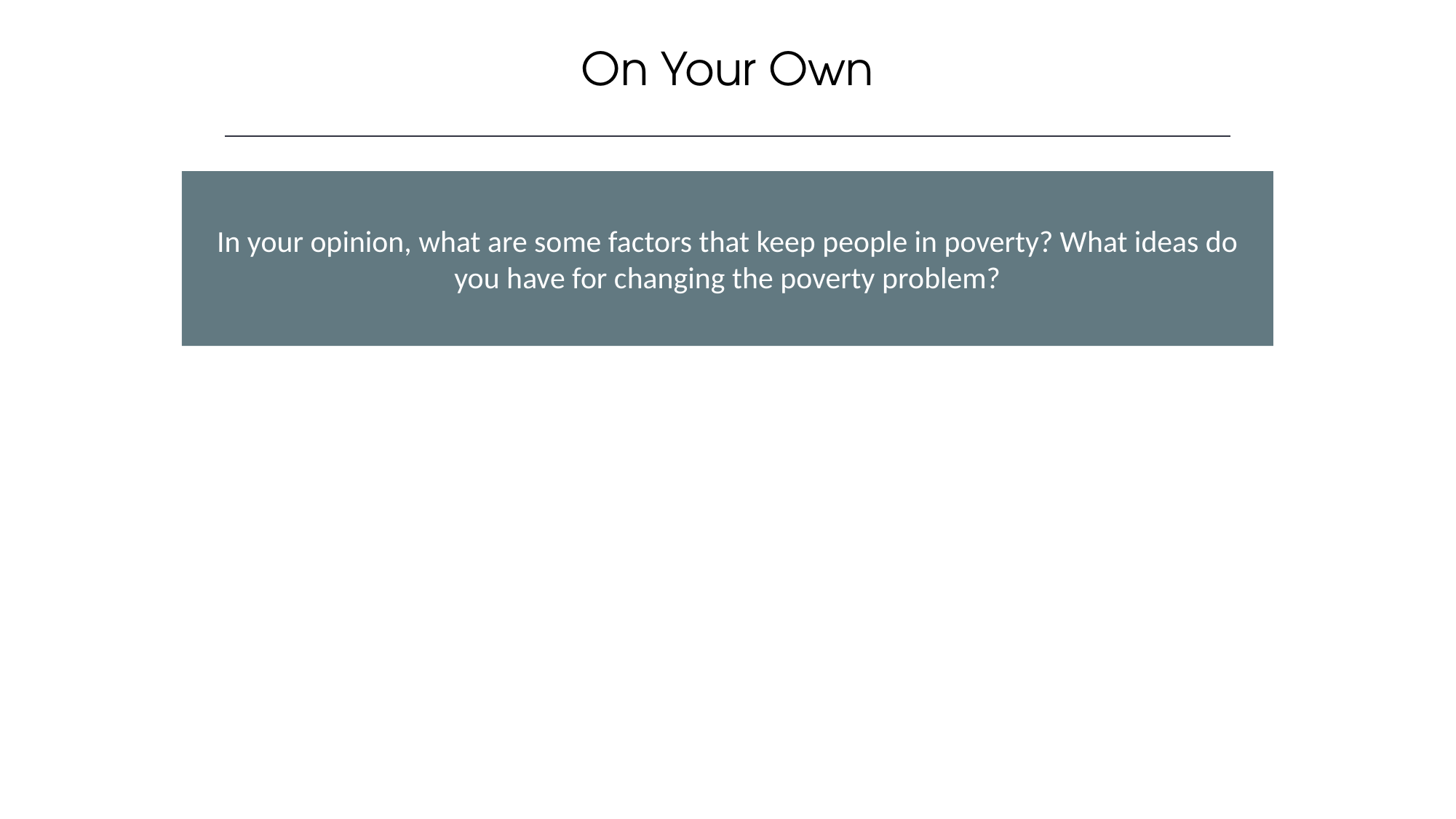

On Your Own
HAWKES LEARNING
In your opinion, what are some factors that keep people in poverty? What ideas do you have for changing the poverty problem?